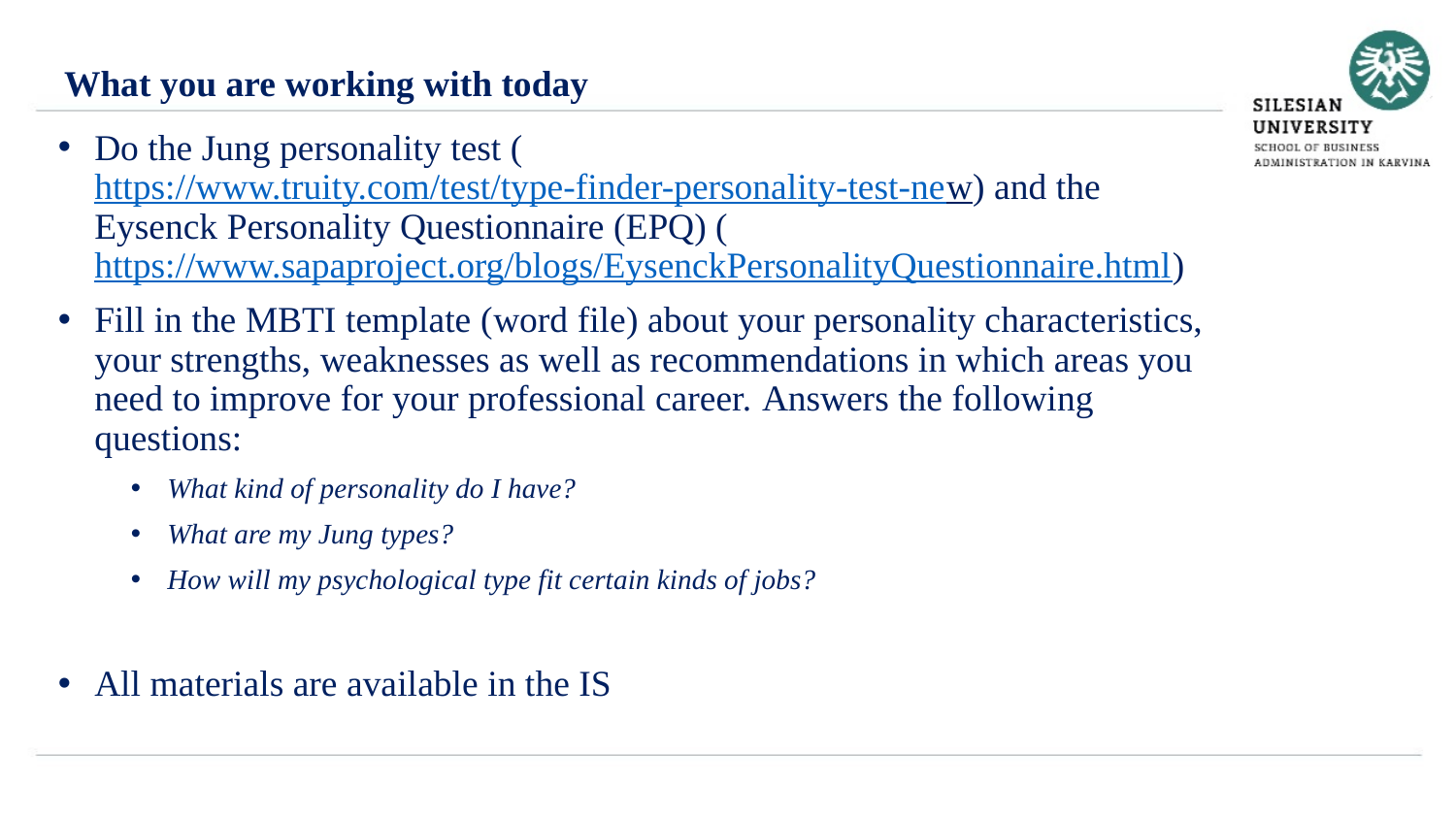

What you are working with today
Do the Jung personality test (https://www.truity.com/test/type-finder-personality-test-new) and the Eysenck Personality Questionnaire (EPQ) (https://www.sapaproject.org/blogs/EysenckPersonalityQuestionnaire.html)
Fill in the MBTI template (word file) about your personality characteristics, your strengths, weaknesses as well as recommendations in which areas you need to improve for your professional career. Answers the following questions:
What kind of personality do I have?
What are my Jung types?
How will my psychological type fit certain kinds of jobs?

All materials are available in the IS